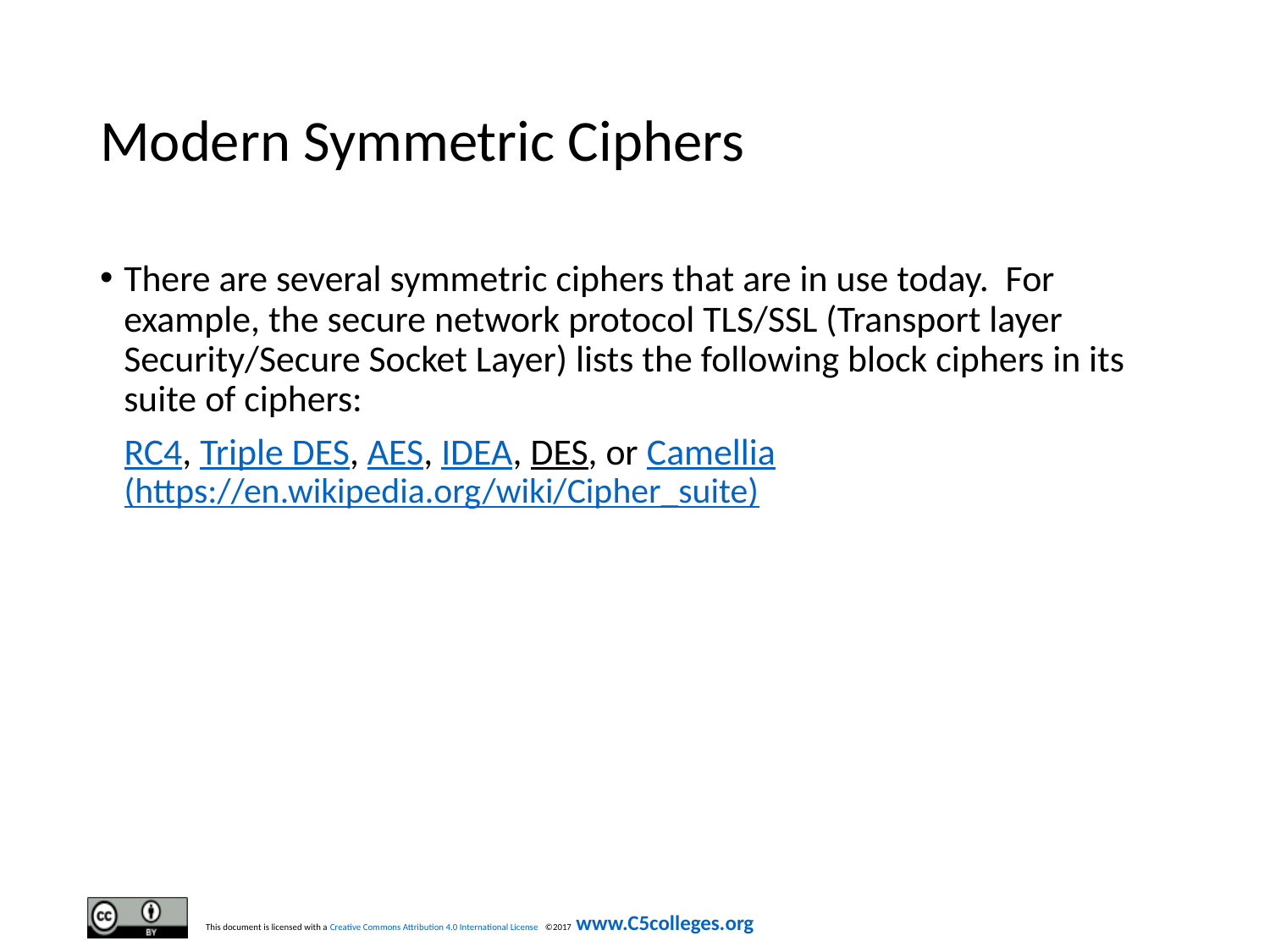

# Modern Symmetric Ciphers
There are several symmetric ciphers that are in use today.  For example, the secure network protocol TLS/SSL (Transport layer Security/Secure Socket Layer) lists the following block ciphers in its suite of ciphers:
RC4, Triple DES, AES, IDEA, DES, or Camellia (https://en.wikipedia.org/wiki/Cipher_suite)